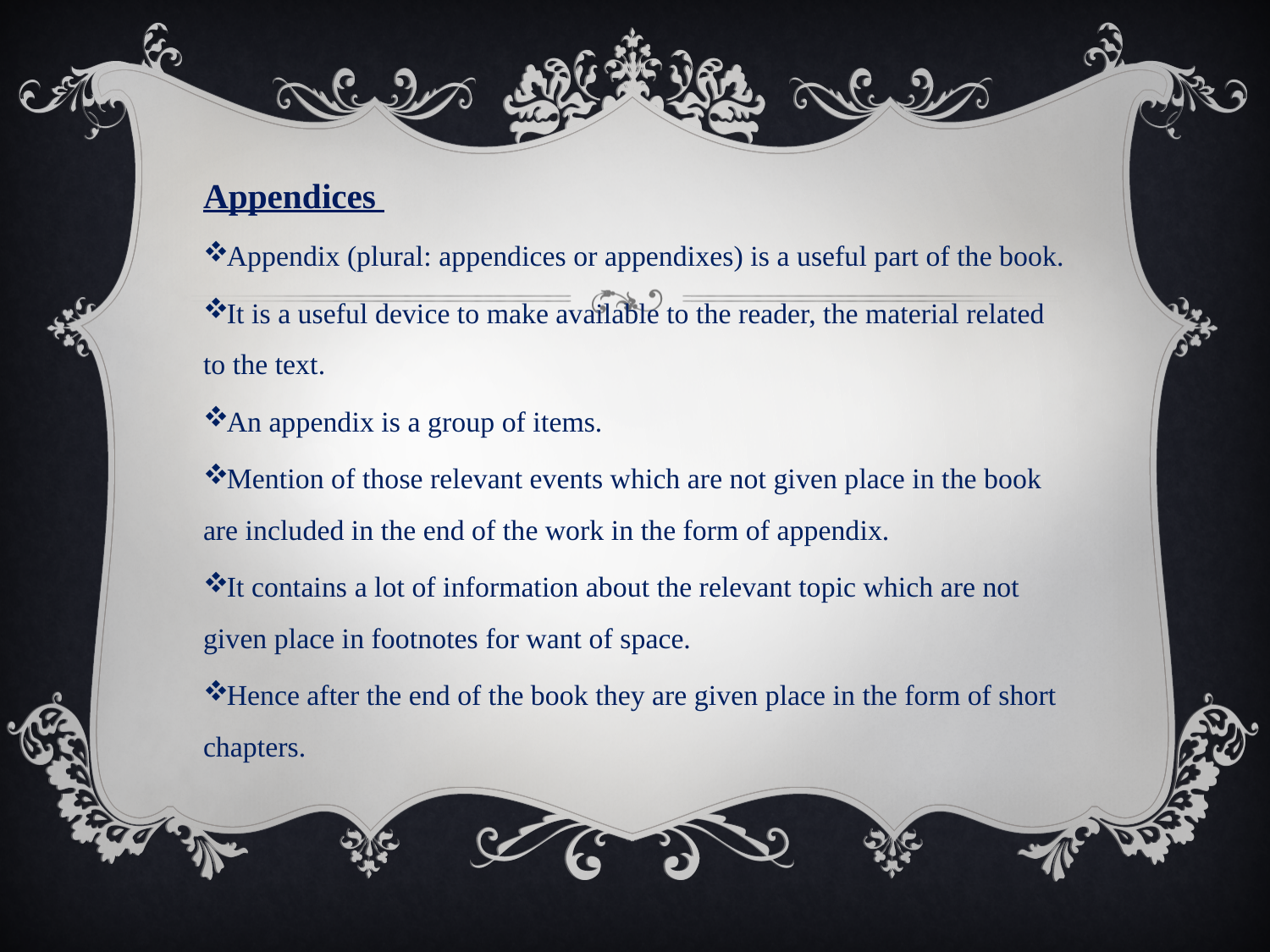

Appendices
Appendix (plural: appendices or appendixes) is a useful part of the book.
It is a useful device to make available to the reader, the material related to the text.
An appendix is a group of items.
Mention of those relevant events which are not given place in the book are included in the end of the work in the form of appendix.
It contains a lot of information about the relevant topic which are not given place in footnotes for want of space.
Hence after the end of the book they are given place in the form of short chapters.